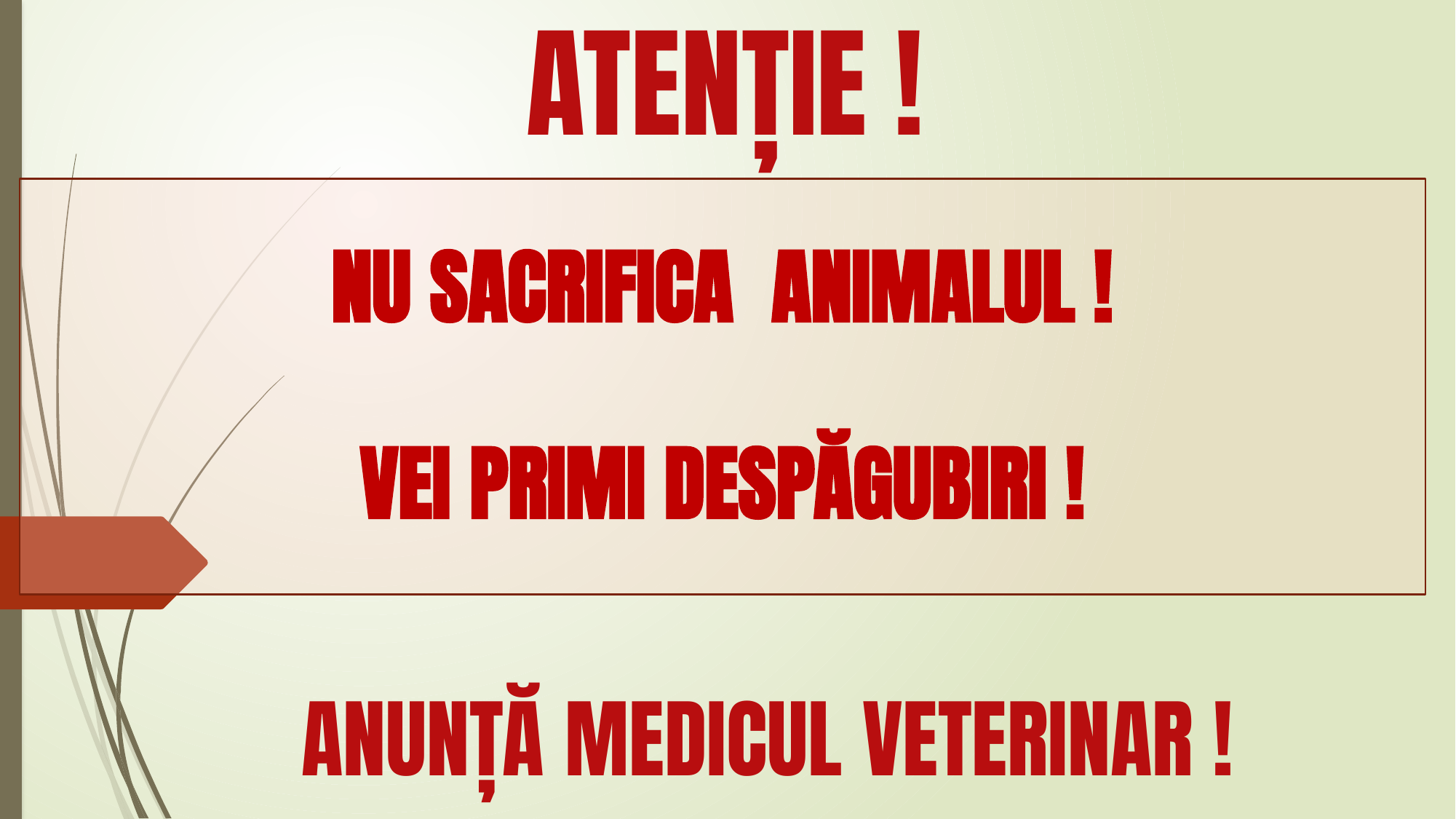

ATENȚIE !
NU SACRIFICA  ANIMALUL !

VEI PRIMI DESPĂGUBIRI !
ANUNȚĂ MEDICUL VETERINAR !